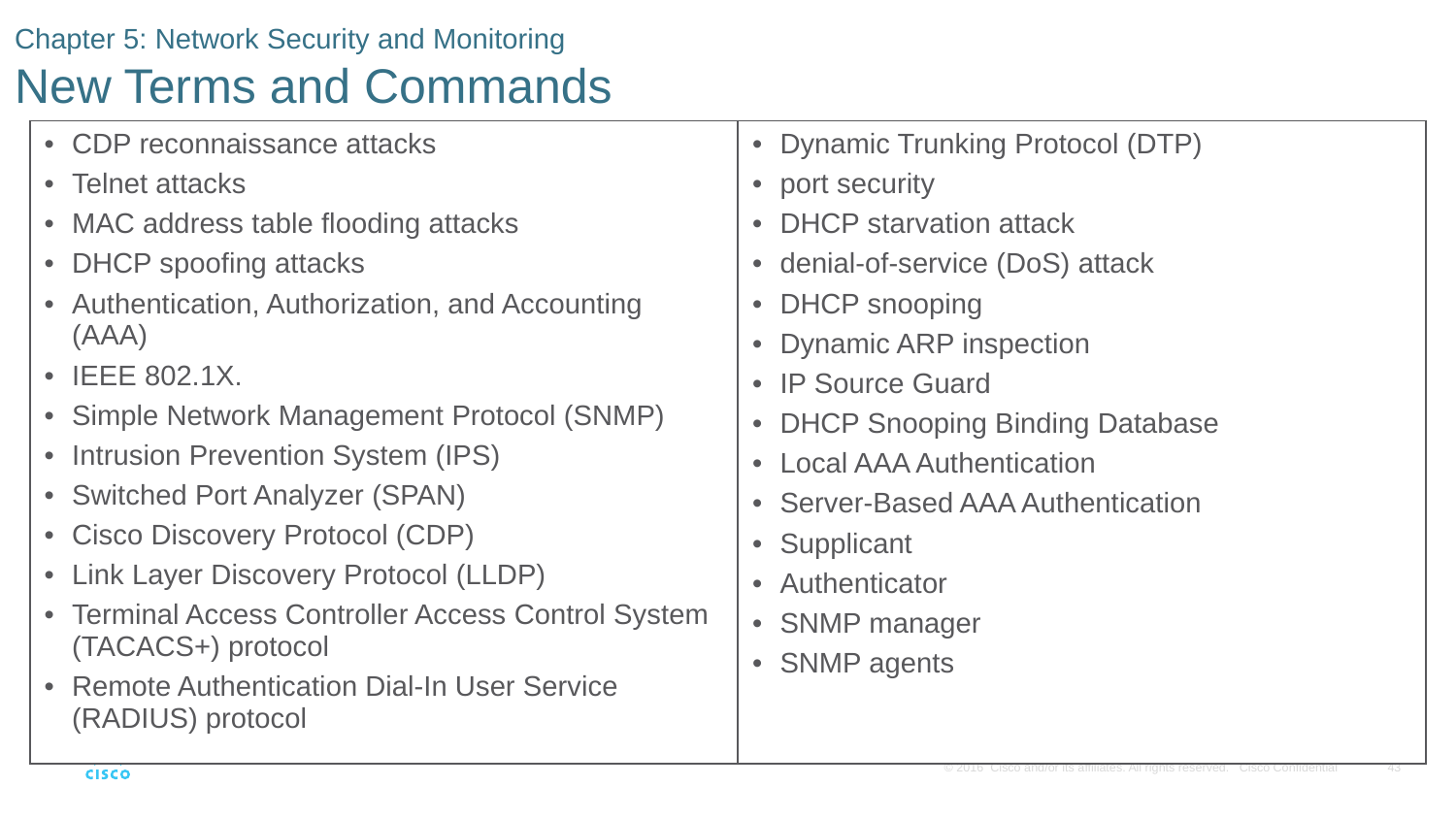

# Chapter 5: Network Security and Monitoring New Terms and Commands
| CDP reconnaissance attacks Telnet attacks MAC address table flooding attacks DHCP spoofing attacks Authentication, Authorization, and Accounting (AAA) IEEE 802.1X. Simple Network Management Protocol (SNMP) Intrusion Prevention System (IPS) Switched Port Analyzer (SPAN) Cisco Discovery Protocol (CDP) Link Layer Discovery Protocol (LLDP) Terminal Access Controller Access Control System (TACACS+) protocol Remote Authentication Dial-In User Service (RADIUS) protocol | Dynamic Trunking Protocol (DTP) port security DHCP starvation attack denial-of-service (DoS) attack DHCP snooping Dynamic ARP inspection IP Source Guard DHCP Snooping Binding Database Local AAA Authentication Server-Based AAA Authentication Supplicant Authenticator SNMP manager SNMP agents |
| --- | --- |